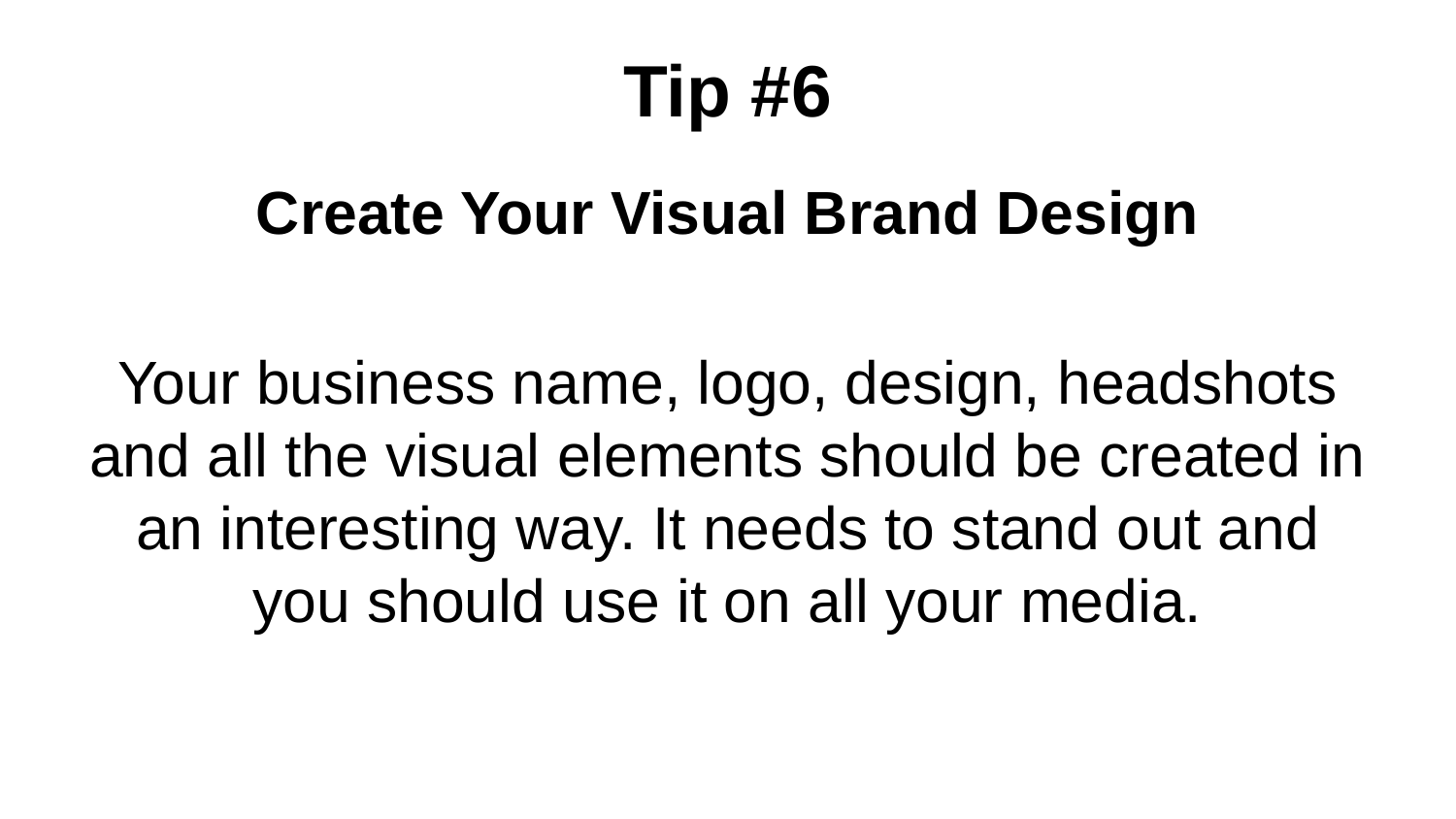

# Tip #6
Create Your Visual Brand Design

Your business name, logo, design, headshots and all the visual elements should be created in an interesting way. It needs to stand out and you should use it on all your media.